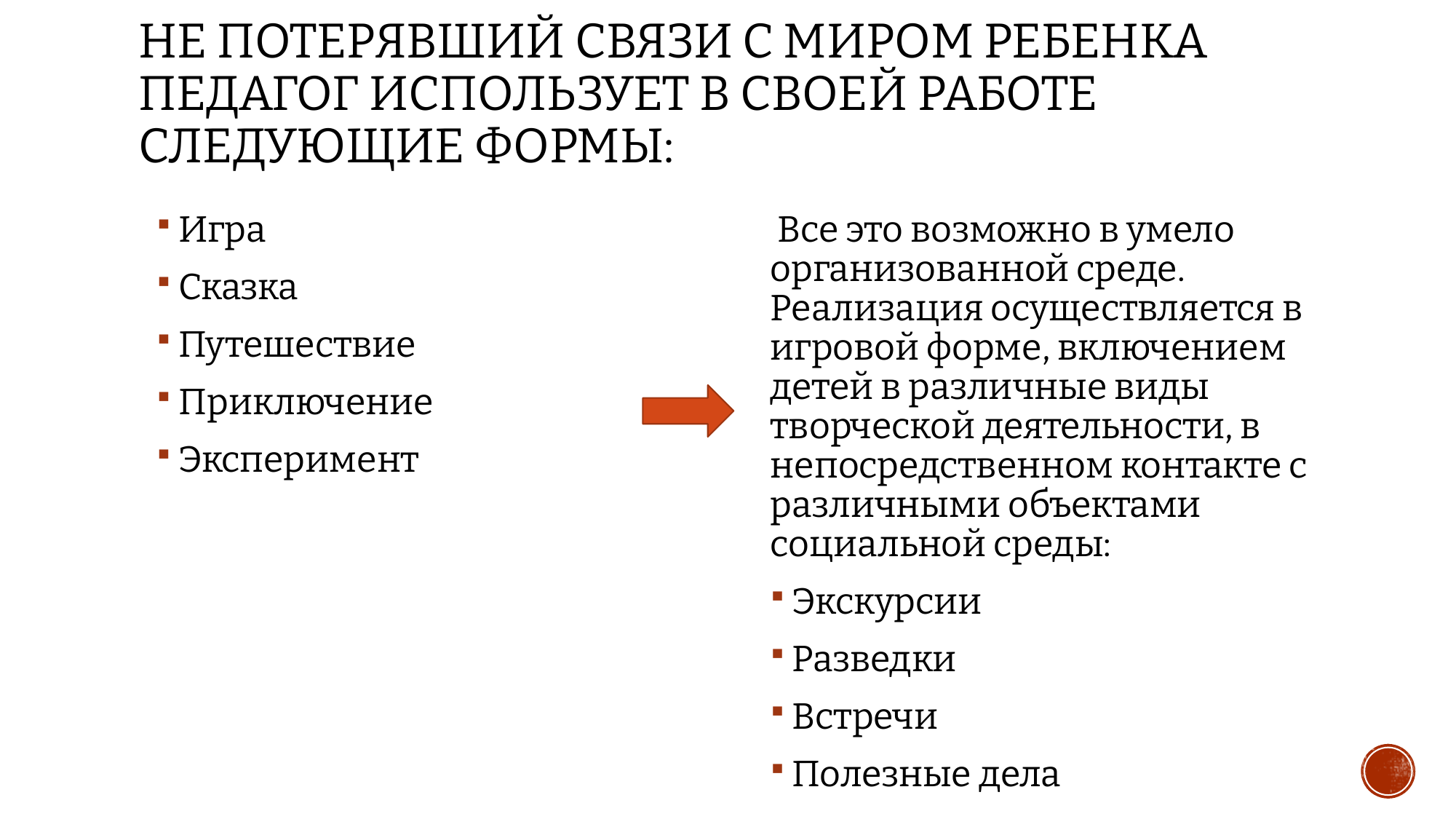

# Не потерявший связи с миром ребенка педагог использует в своей работе следующие формы:
Игра
Сказка
Путешествие
Приключение
Эксперимент
 Все это возможно в умело организованной среде. Реализация осуществляется в игровой форме, включением детей в различные виды творческой деятельности, в непосредственном контакте с различными объектами социальной среды:
Экскурсии
Разведки
Встречи
Полезные дела